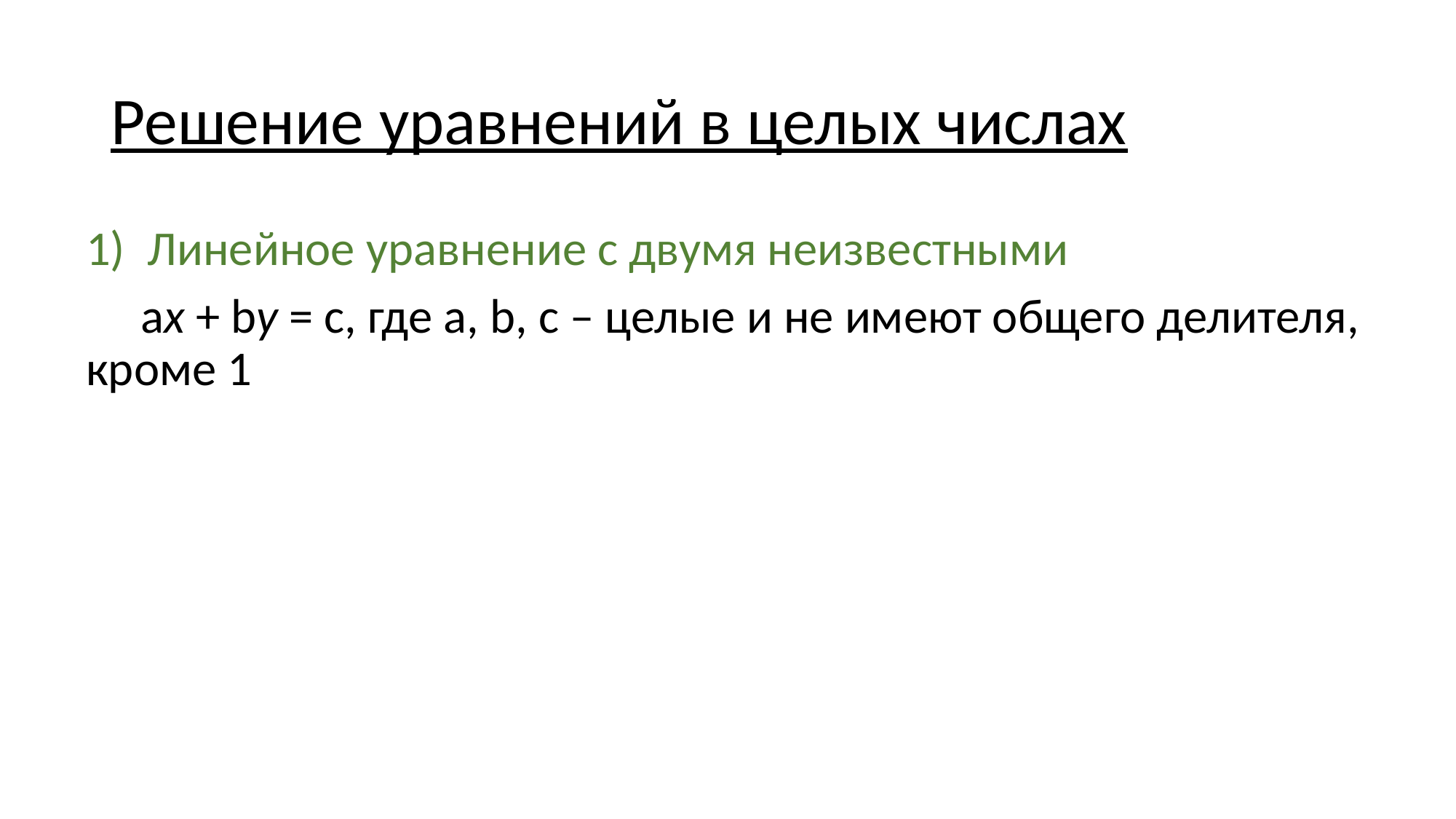

# Решение уравнений в целых числах
Линейное уравнение с двумя неизвестными
     ax + by = c, где a, b, c – целые и не имеют общего делителя, кроме 1